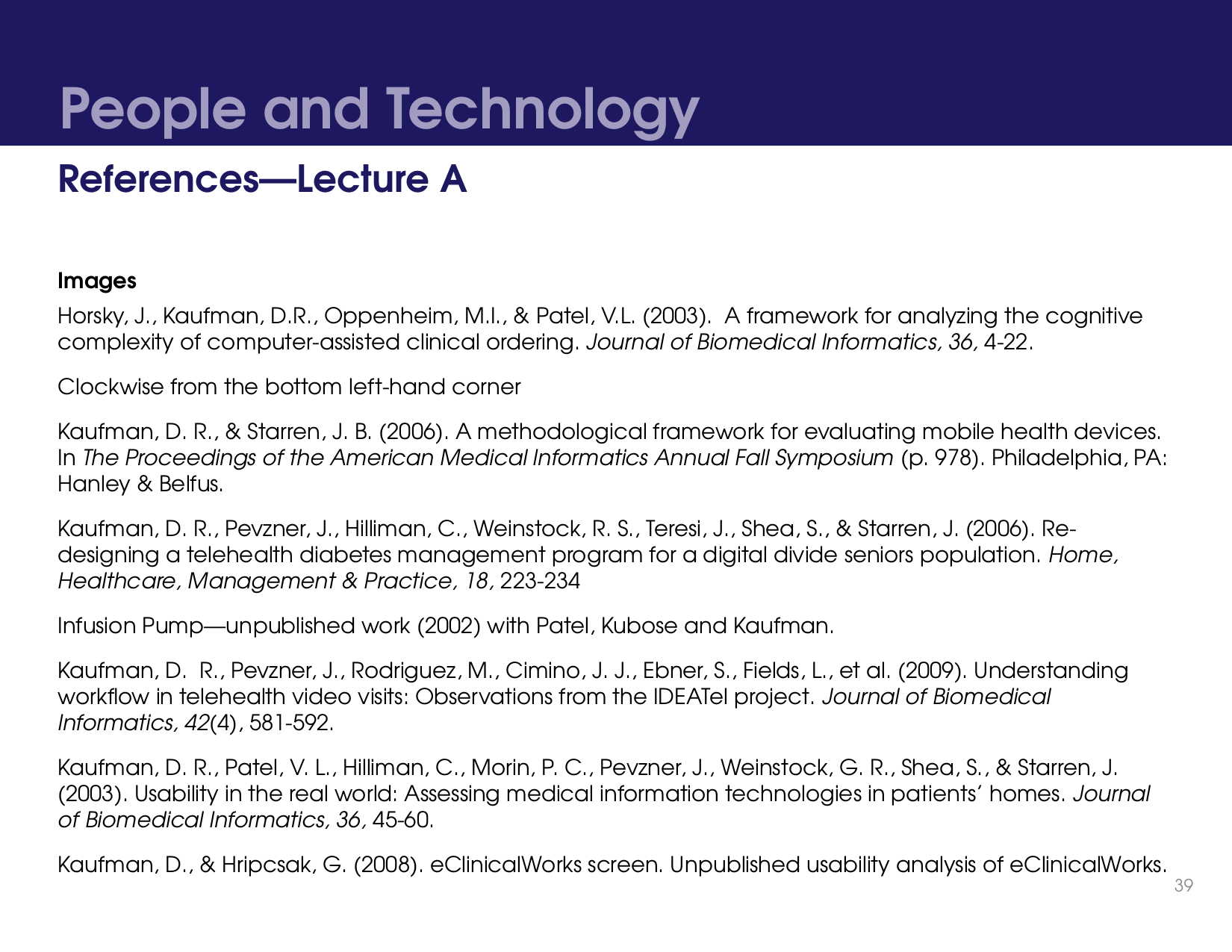

# People and Technology
References—Lecture A
Images
Horsky, J., Kaufman, D.R., Oppenheim, M.I., & Patel, V.L. (2003).  A framework for analyzing the cognitive complexity of computer-assisted clinical ordering. Journal of Biomedical Informatics, 36, 4-22.
Clockwise from the bottom left-hand corner
Kaufman, D. R., & Starren, J. B. (2006). A methodological framework for evaluating mobile health devices. In The Proceedings of the American Medical Informatics Annual Fall Symposium (p. 978). Philadelphia, PA: Hanley & Belfus.
Kaufman, D. R., Pevzner, J., Hilliman, C., Weinstock, R. S., Teresi, J., Shea, S., & Starren, J. (2006). Re-designing a telehealth diabetes management program for a digital divide seniors population. Home, Healthcare, Management & Practice, 18, 223-234
Infusion Pump—unpublished work (2002) with Patel, Kubose and Kaufman.
Kaufman, D.  R., Pevzner, J., Rodriguez, M., Cimino, J. J., Ebner, S., Fields, L., et al. (2009). Understanding workflow in telehealth video visits: Observations from the IDEATel project. Journal of Biomedical Informatics, 42(4), 581-592.
Kaufman, D. R., Patel, V. L., Hilliman, C., Morin, P. C., Pevzner, J., Weinstock, G. R., Shea, S., & Starren, J. (2003). Usability in the real world: Assessing medical information technologies in patients’ homes. Journal of Biomedical Informatics, 36, 45-60.
Kaufman, D., & Hripcsak, G. (2008). eClinicalWorks screen. Unpublished usability analysis of eClinicalWorks.

39